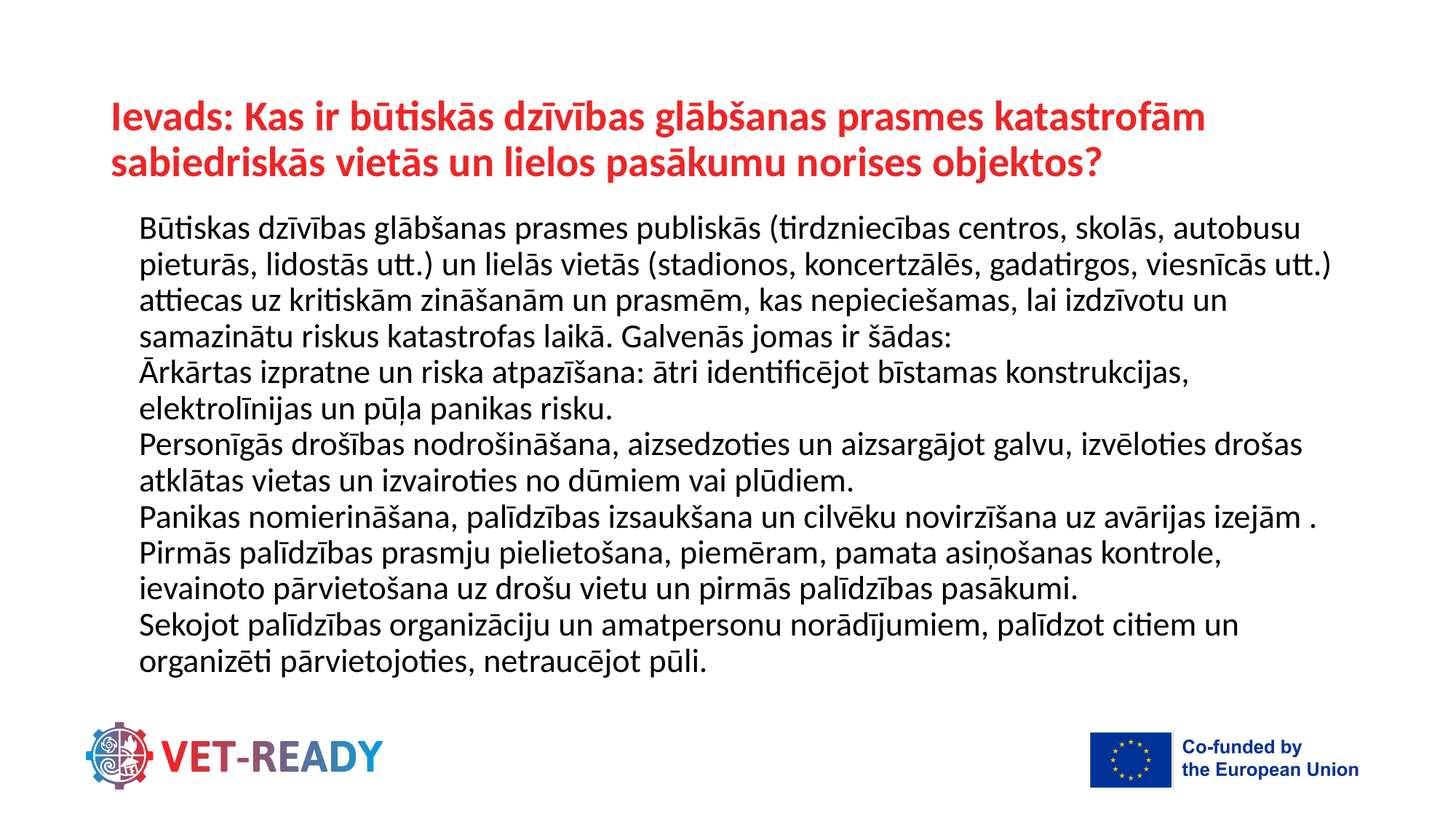

# Ievads: Kas ir būtiskās dzīvības glābšanas prasmes katastrofām sabiedriskās vietās un lielos pasākumu norises objektos?
Būtiskas dzīvības glābšanas prasmes publiskās (tirdzniecības centros, skolās, autobusu pieturās, lidostās utt.) un lielās vietās (stadionos, koncertzālēs, gadatirgos, viesnīcās utt.) attiecas uz kritiskām zināšanām un prasmēm, kas nepieciešamas, lai izdzīvotu un samazinātu riskus katastrofas laikā. Galvenās jomas ir šādas:
Ārkārtas izpratne un riska atpazīšana: ātri identificējot bīstamas konstrukcijas, elektrolīnijas un pūļa panikas risku.
Personīgās drošības nodrošināšana, aizsedzoties un aizsargājot galvu, izvēloties drošas atklātas vietas un izvairoties no dūmiem vai plūdiem.
Panikas nomierināšana, palīdzības izsaukšana un cilvēku novirzīšana uz avārijas izejām .
Pirmās palīdzības prasmju pielietošana, piemēram, pamata asiņošanas kontrole, ievainoto pārvietošana uz drošu vietu un pirmās palīdzības pasākumi.
Sekojot palīdzības organizāciju un amatpersonu norādījumiem, palīdzot citiem un organizēti pārvietojoties, netraucējot pūli.